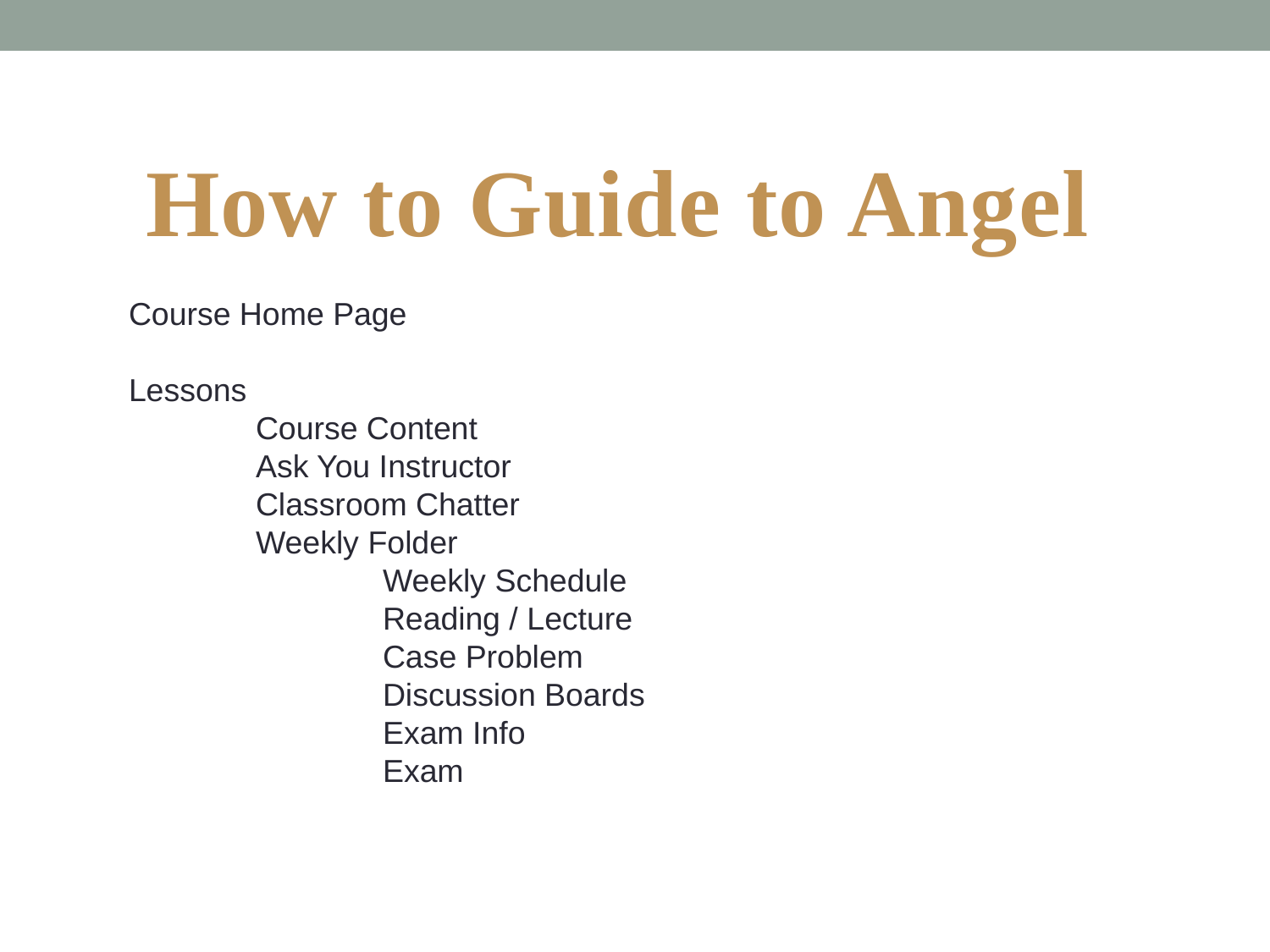

How to Guide to Angel

Course Home Page

Lessons
	Course Content
	Ask You Instructor
	Classroom Chatter
	Weekly Folder
		Weekly Schedule
		Reading / Lecture
		Case Problem
		Discussion Boards
		Exam Info
		Exam